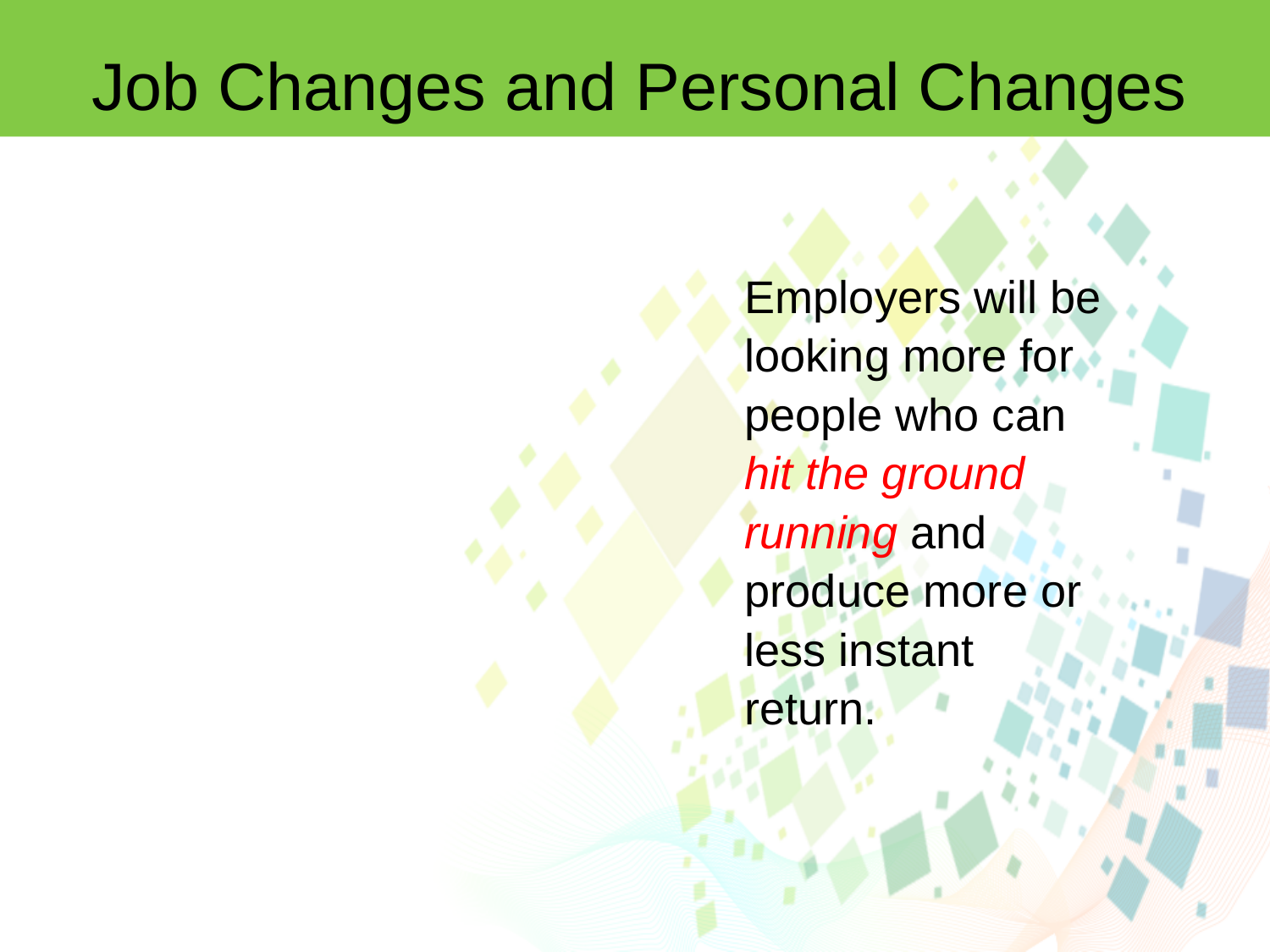

Job Changes and Personal Changes
Employers will be looking more for people who can hit the ground running and produce more or less instant return.